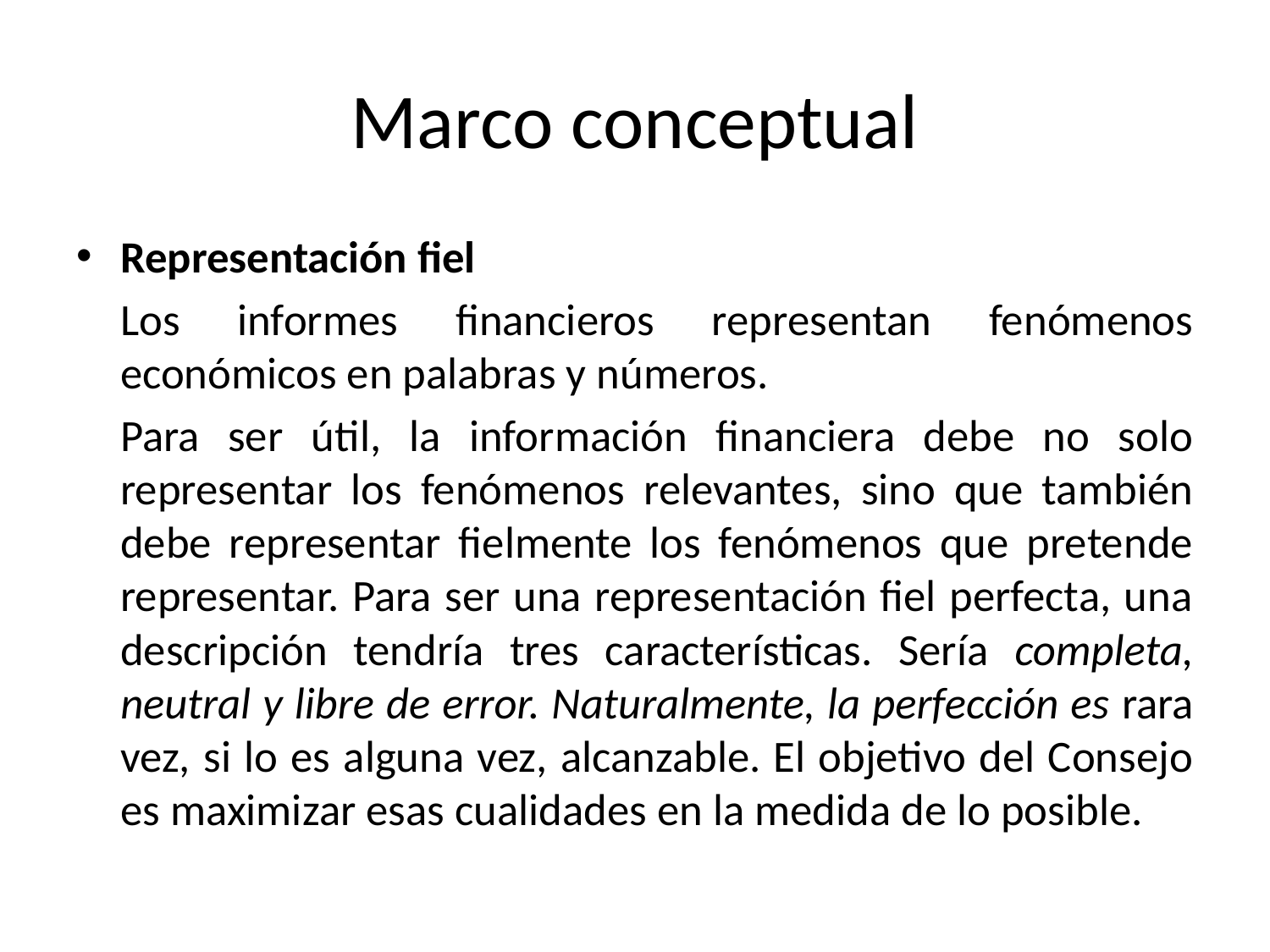

# Marco conceptual
Representación fiel
	Los informes financieros representan fenómenos económicos en palabras y números.
	Para ser útil, la información financiera debe no solo representar los fenómenos relevantes, sino que también debe representar fielmente los fenómenos que pretende representar. Para ser una representación fiel perfecta, una descripción tendría tres características. Sería completa, neutral y libre de error. Naturalmente, la perfección es rara vez, si lo es alguna vez, alcanzable. El objetivo del Consejo es maximizar esas cualidades en la medida de lo posible.